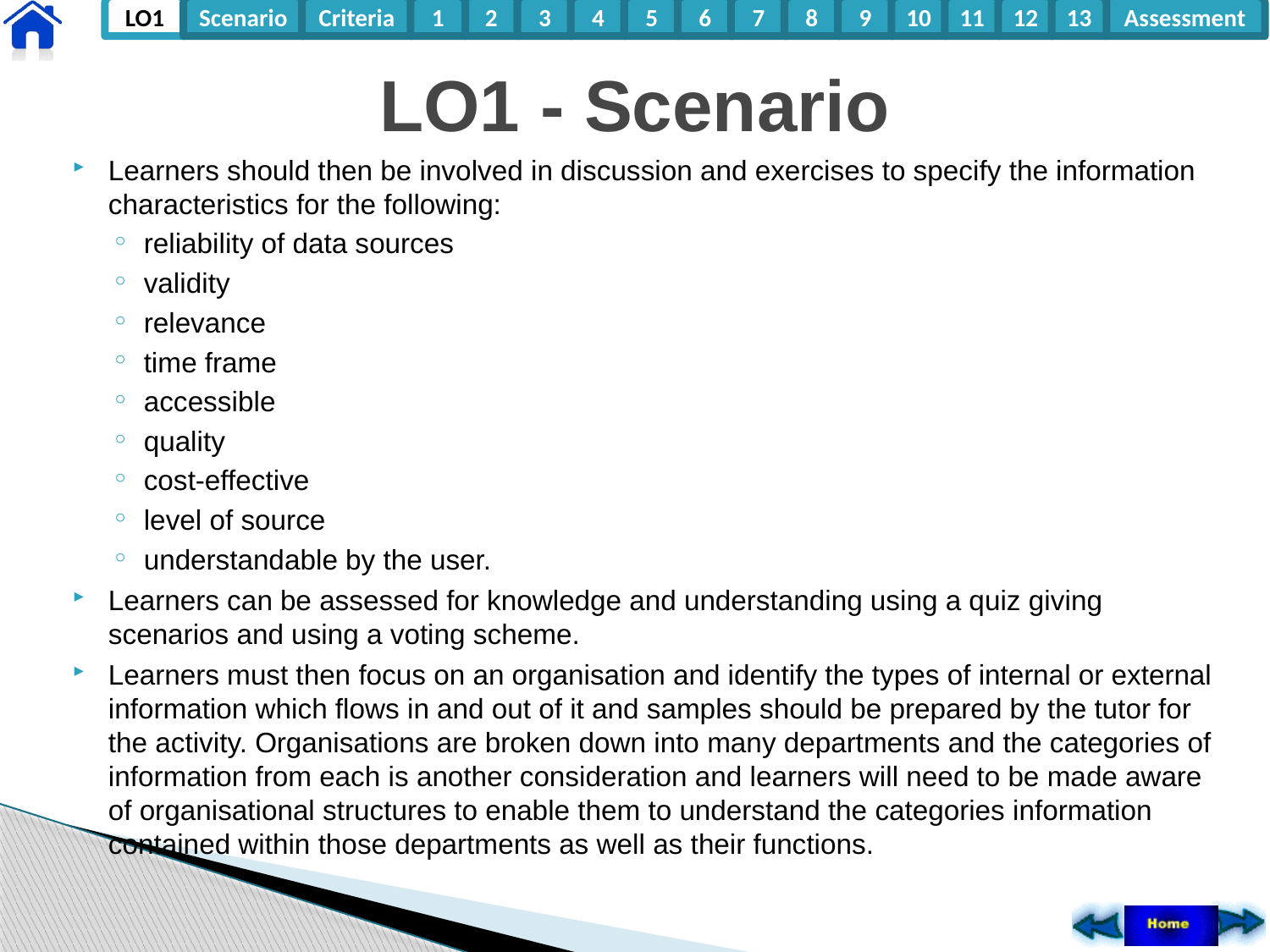

# LO1 - Scenario
Learners should then be involved in discussion and exercises to specify the information characteristics for the following:
reliability of data sources
validity
relevance
time frame
accessible
quality
cost-effective
level of source
understandable by the user.
Learners can be assessed for knowledge and understanding using a quiz giving scenarios and using a voting scheme.
Learners must then focus on an organisation and identify the types of internal or external information which flows in and out of it and samples should be prepared by the tutor for the activity. Organisations are broken down into many departments and the categories of information from each is another consideration and learners will need to be made aware of organisational structures to enable them to understand the categories information contained within those departments as well as their functions.